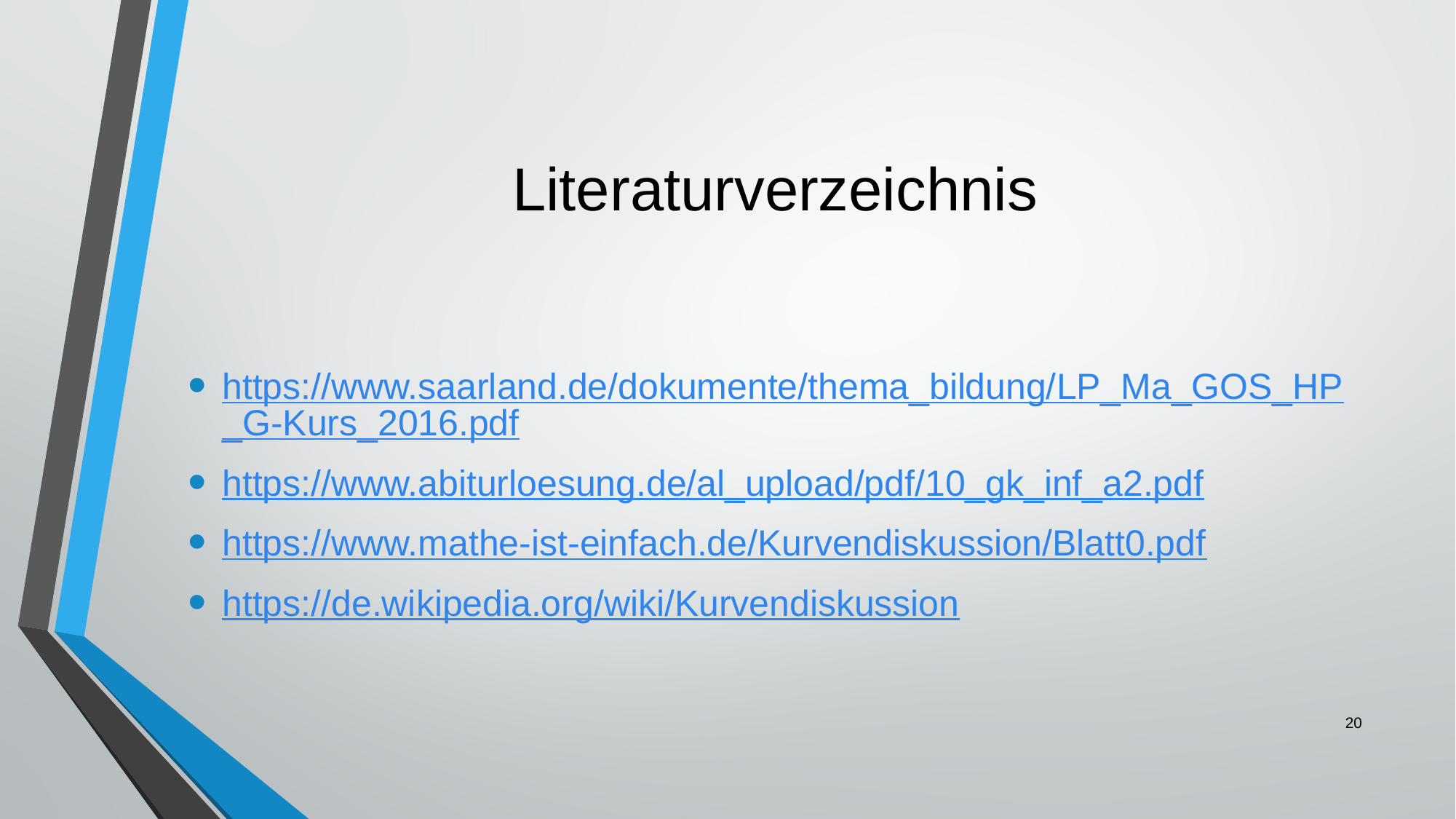

# Literaturverzeichnis
https://www.saarland.de/dokumente/thema_bildung/LP_Ma_GOS_HP_G-Kurs_2016.pdf
https://www.abiturloesung.de/al_upload/pdf/10_gk_inf_a2.pdf
https://www.mathe-ist-einfach.de/Kurvendiskussion/Blatt0.pdf
https://de.wikipedia.org/wiki/Kurvendiskussion

20